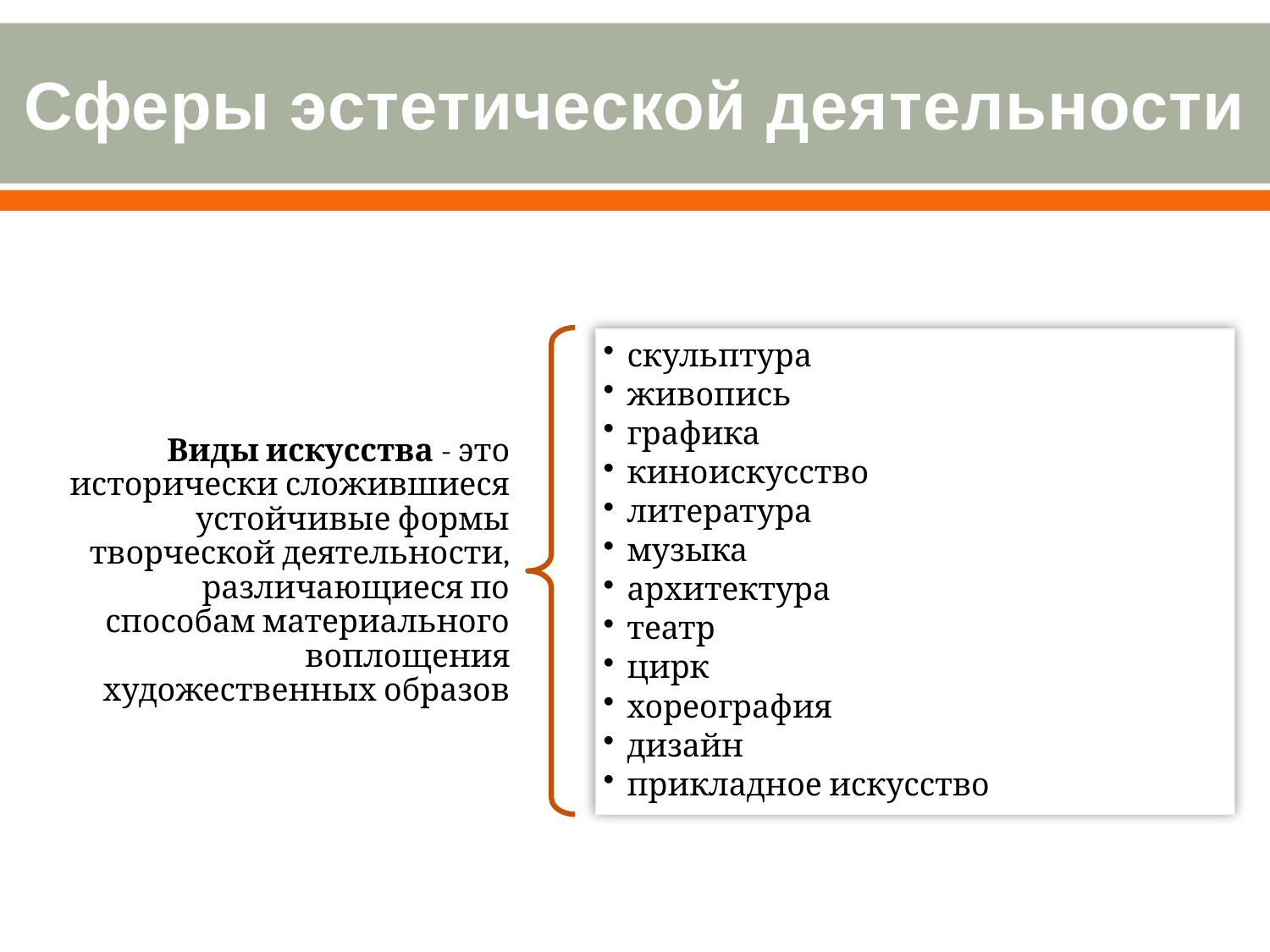

# Сферы эстетической деятельности
Виды искусства - это исторически сложившиеся устойчивые формы творческой деятельности, различающиеся по способам материального воплощения художественных образов
скульптура
живопись
графика
киноискусство
литература
музыка
архитектура
театр
цирк
хореография
дизайн
прикладное искусство